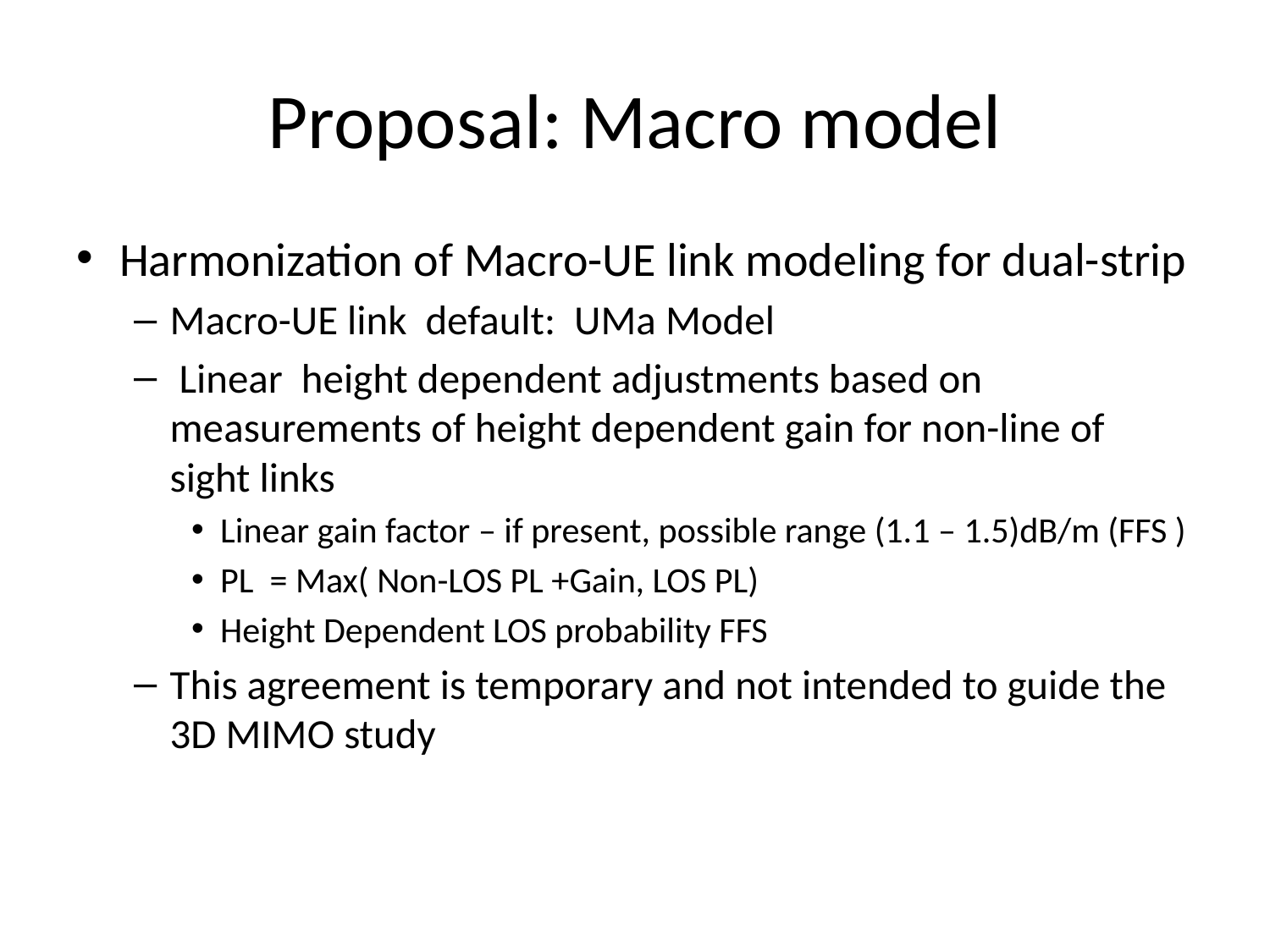

# Proposal: Macro model
Harmonization of Macro-UE link modeling for dual-strip
Macro-UE link  default:  UMa Model
 Linear  height dependent adjustments based on measurements of height dependent gain for non-line of sight links
Linear gain factor – if present, possible range (1.1 – 1.5)dB/m (FFS )
PL  = Max( Non-LOS PL +Gain, LOS PL)
Height Dependent LOS probability FFS
This agreement is temporary and not intended to guide the 3D MIMO study